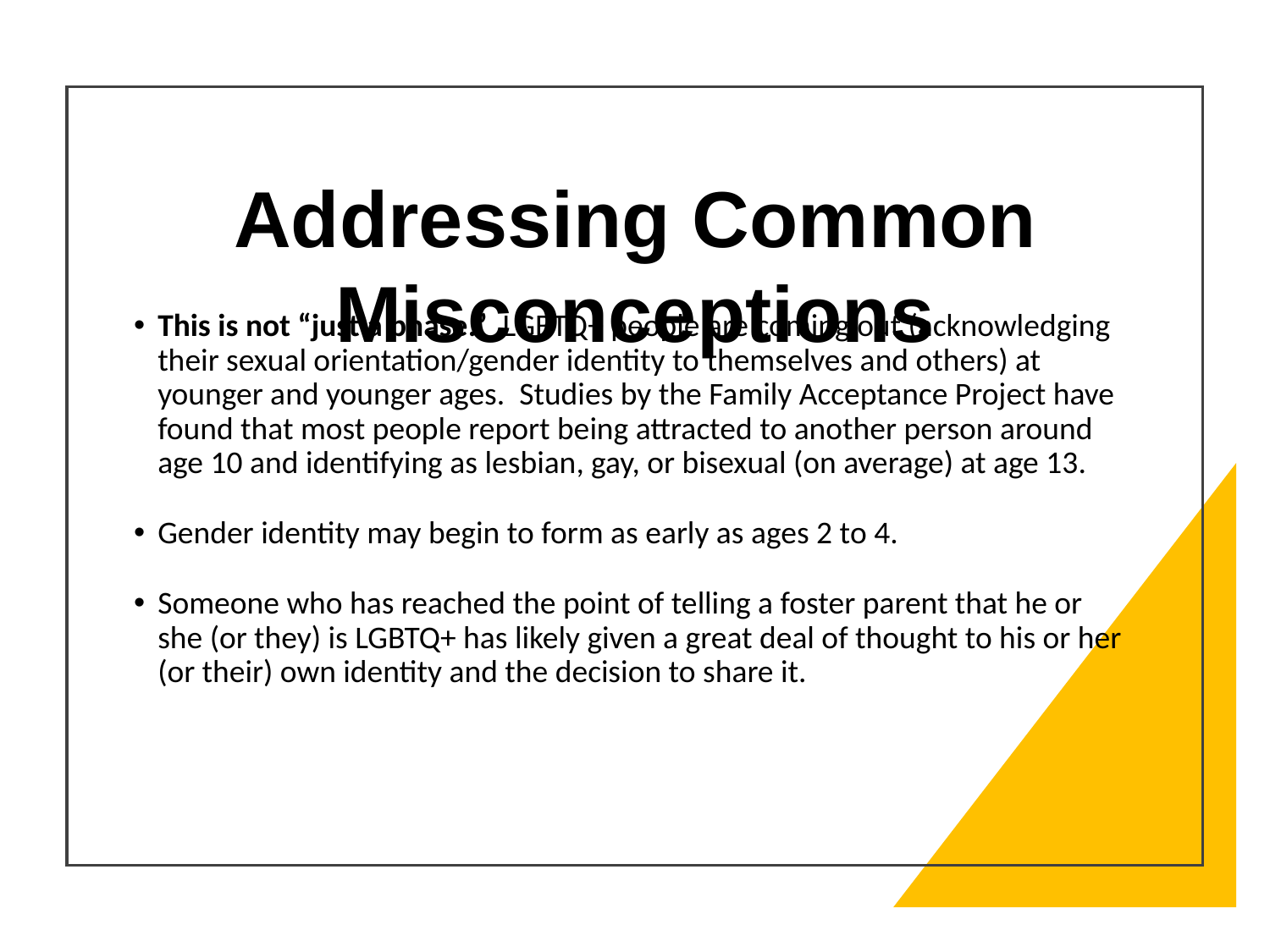

Addressing Common Misconceptions
This is not “just a phase.”  LGBTQ+ people are coming out (acknowledging their sexual orientation/gender identity to themselves and others) at younger and younger ages.  Studies by the Family Acceptance Project have found that most people report being attracted to another person around age 10 and identifying as lesbian, gay, or bisexual (on average) at age 13.

Gender identity may begin to form as early as ages 2 to 4.

Someone who has reached the point of telling a foster parent that he or she (or they) is LGBTQ+ has likely given a great deal of thought to his or her (or their) own identity and the decision to share it.